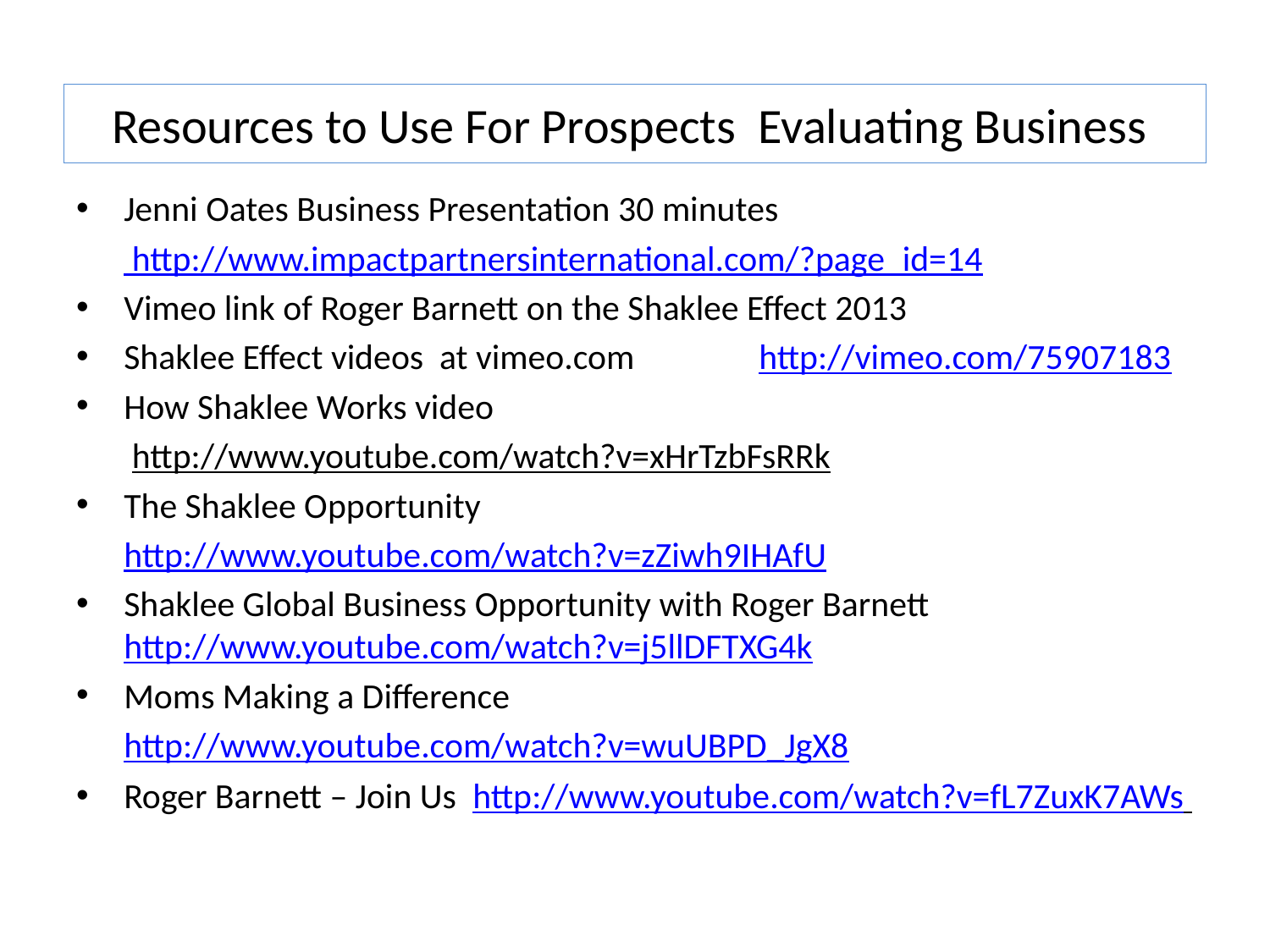

# Resources to Use For Prospects  Evaluating Business
Jenni Oates Business Presentation 30 minutes
	 http://www.impactpartnersinternational.com/?page_id=14
Vimeo link of Roger Barnett on the Shaklee Effect 2013
Shaklee Effect videos  at vimeo.com 	http://vimeo.com/75907183
How Shaklee Works video
	 http://www.youtube.com/watch?v=xHrTzbFsRRk
The Shaklee Opportunity
	http://www.youtube.com/watch?v=zZiwh9IHAfU
Shaklee Global Business Opportunity with Roger Barnett		http://www.youtube.com/watch?v=j5llDFTXG4k
Moms Making a Difference
	http://www.youtube.com/watch?v=wuUBPD_JgX8
Roger Barnett – Join Us  http://www.youtube.com/watch?v=fL7ZuxK7AWs